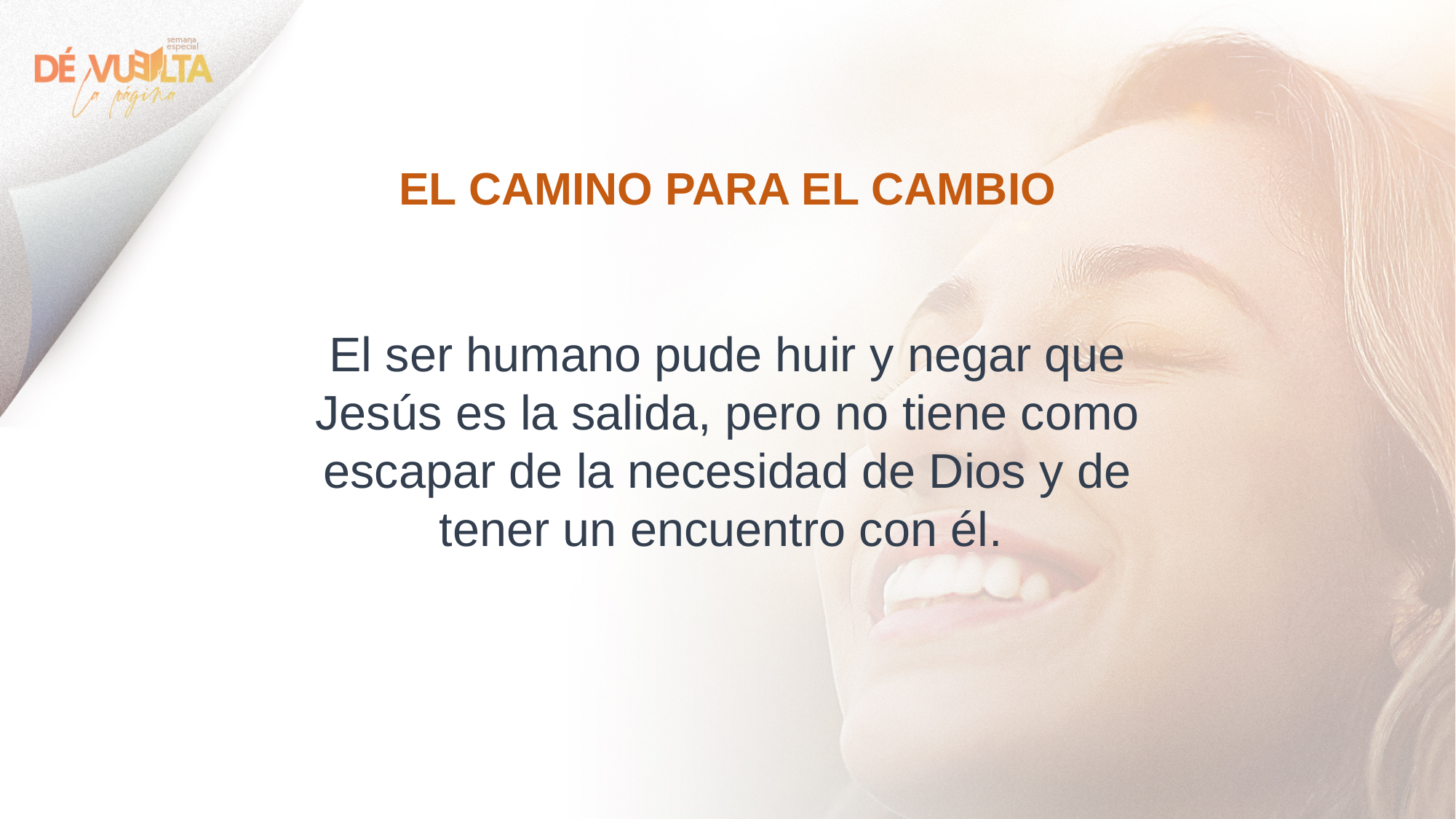

EL CAMINO PARA EL CAMBIO

El ser humano pude huir y negar que Jesús es la salida, pero no tiene como escapar de la necesidad de Dios y de tener un encuentro con él.